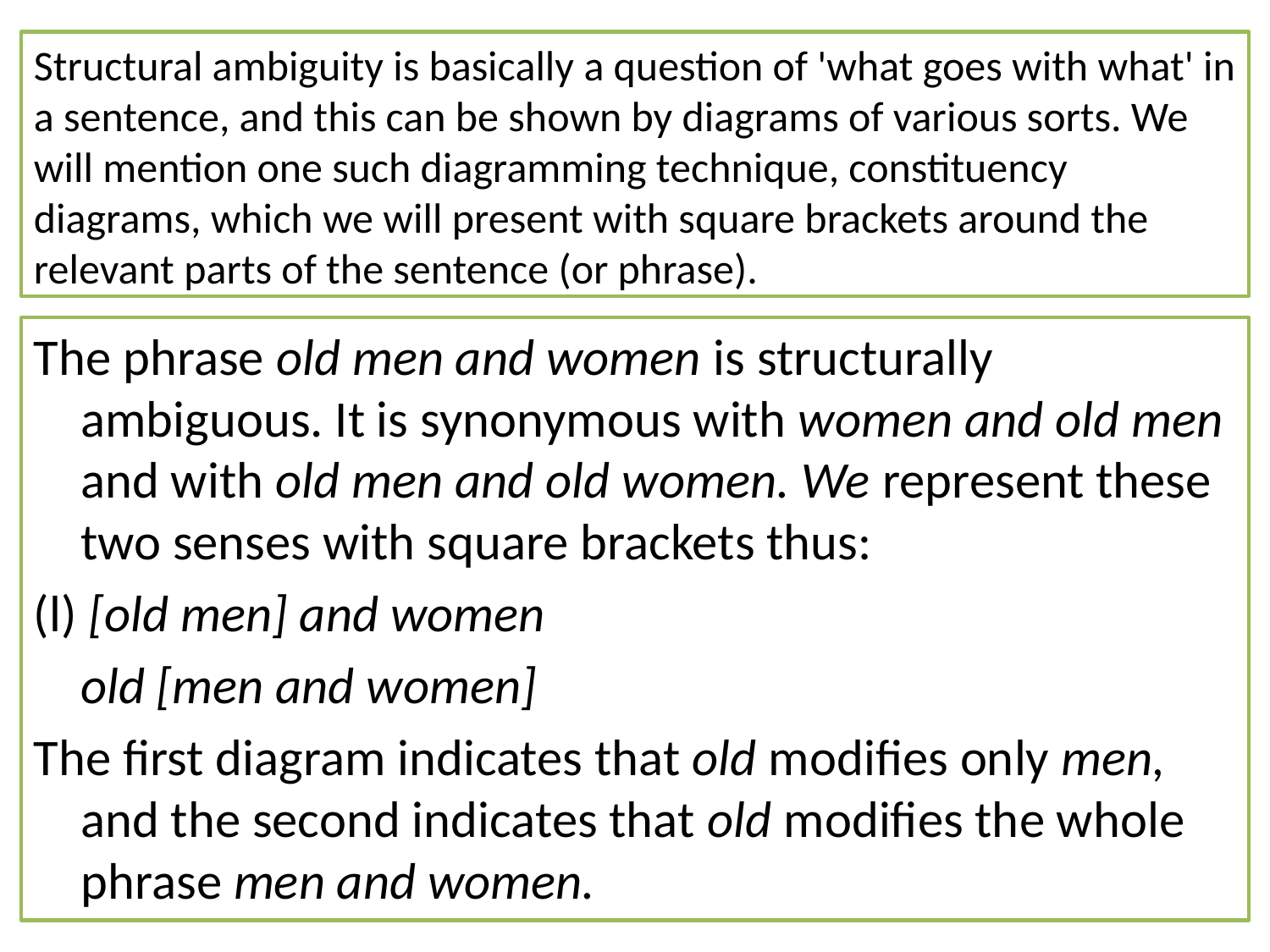

# Structural ambiguity is basically a question of 'what goes with what' in a sentence, and this can be shown by diagrams of various sorts. We will mention one such diagramming technique, constituency diagrams, which we will present with square brackets around the relevant parts of the sentence (or phrase).
The phrase old men and women is structurally ambiguous. It is synonymous with women and old men and with old men and old women. We represent these two senses with square brackets thus:
(l) [old men] and women
    old [men and women]
The first diagram indicates that old modifies only men, and the second indicates that old modifies the whole phrase men and women.